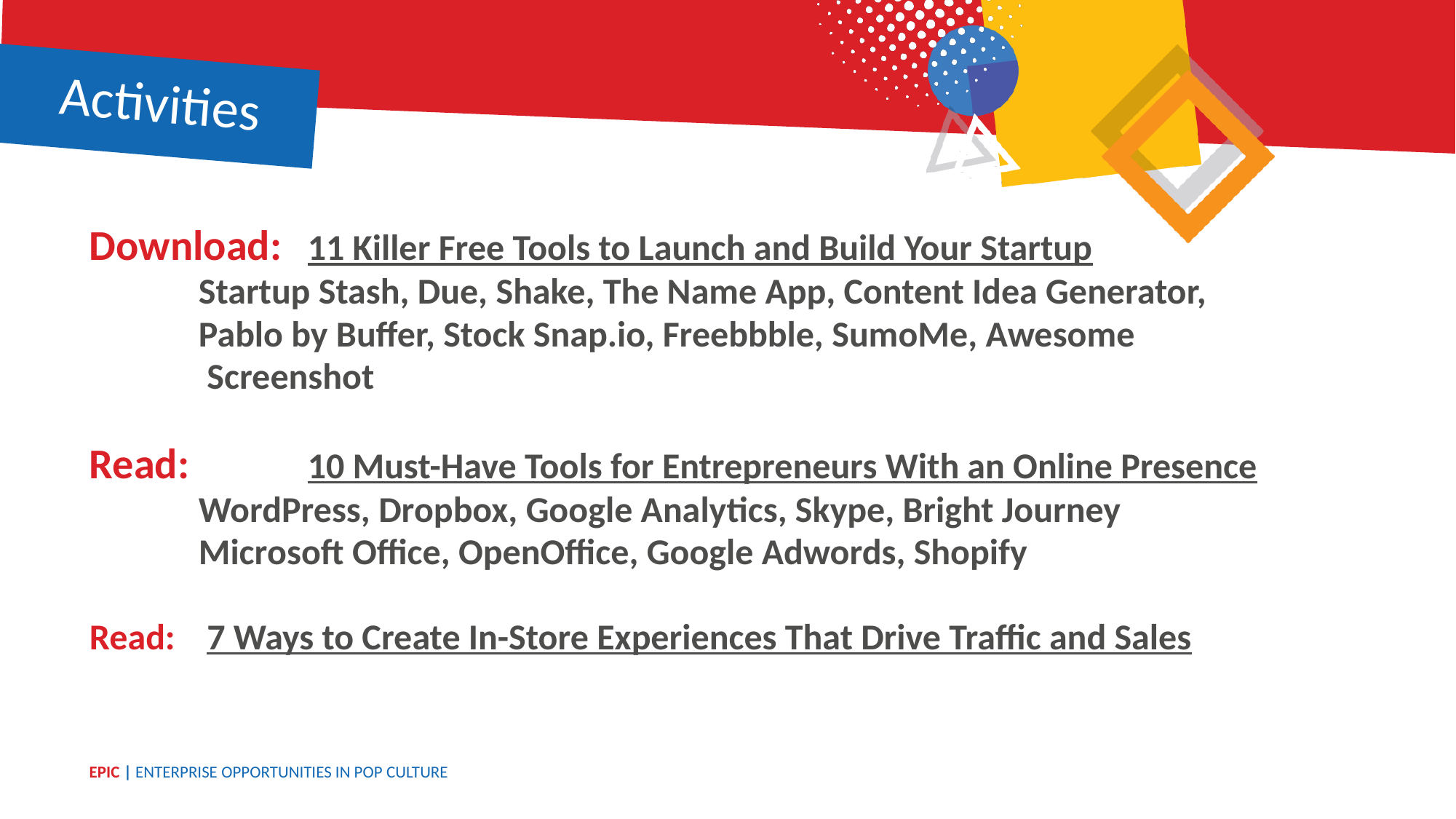

Activities

Download: 	11 Killer Free Tools to Launch and Build Your Startup
	Startup Stash, Due, Shake, The Name App, Content Idea Generator,
	Pablo by Buffer, Stock Snap.io, Freebbble, SumoMe, Awesome
	 Screenshot

Read: 	10 Must-Have Tools for Entrepreneurs With an Online Presence
	WordPress, Dropbox, Google Analytics, Skype, Bright Journey
	Microsoft Office, OpenOffice, Google Adwords, Shopify

Read:	 7 Ways to Create In-Store Experiences That Drive Traffic and Sales